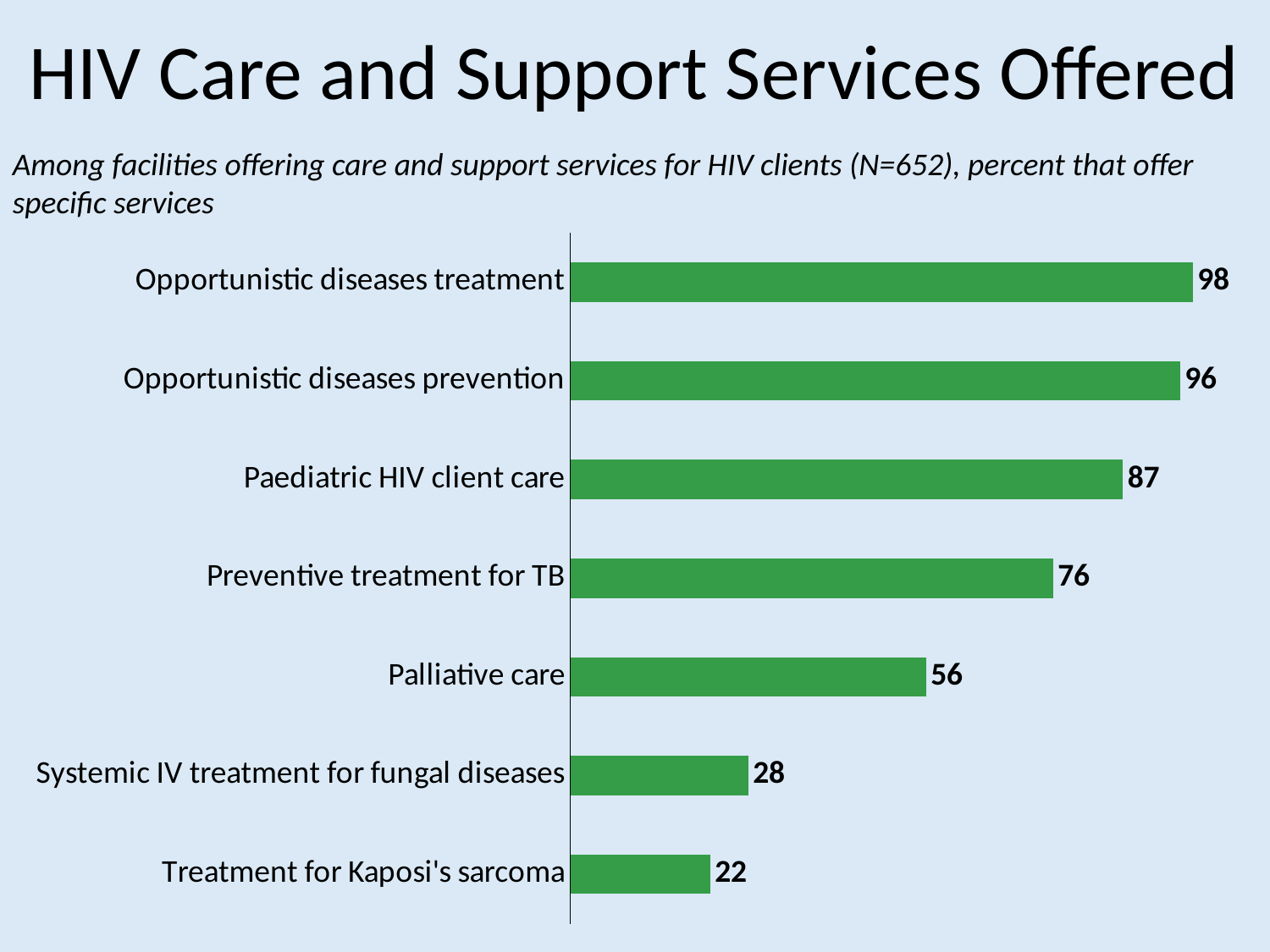

# HIV Care and Support Services Offered
Among facilities offering care and support services for HIV clients (N=652), percent that offer specific services

### Chart

| Category | Series 1 |
|---|---|
| Treatment for Kaposi's sarcoma | 22.0 |
| Systemic IV treatment for fungal diseases | 28.0 |
| Palliative care | 56.0 |
| Preventive treatment for TB | 76.0 |
| Paediatric HIV client care | 87.0 |
| Opportunistic diseases prevention | 96.0 |
| Opportunistic diseases treatment | 98.0 |